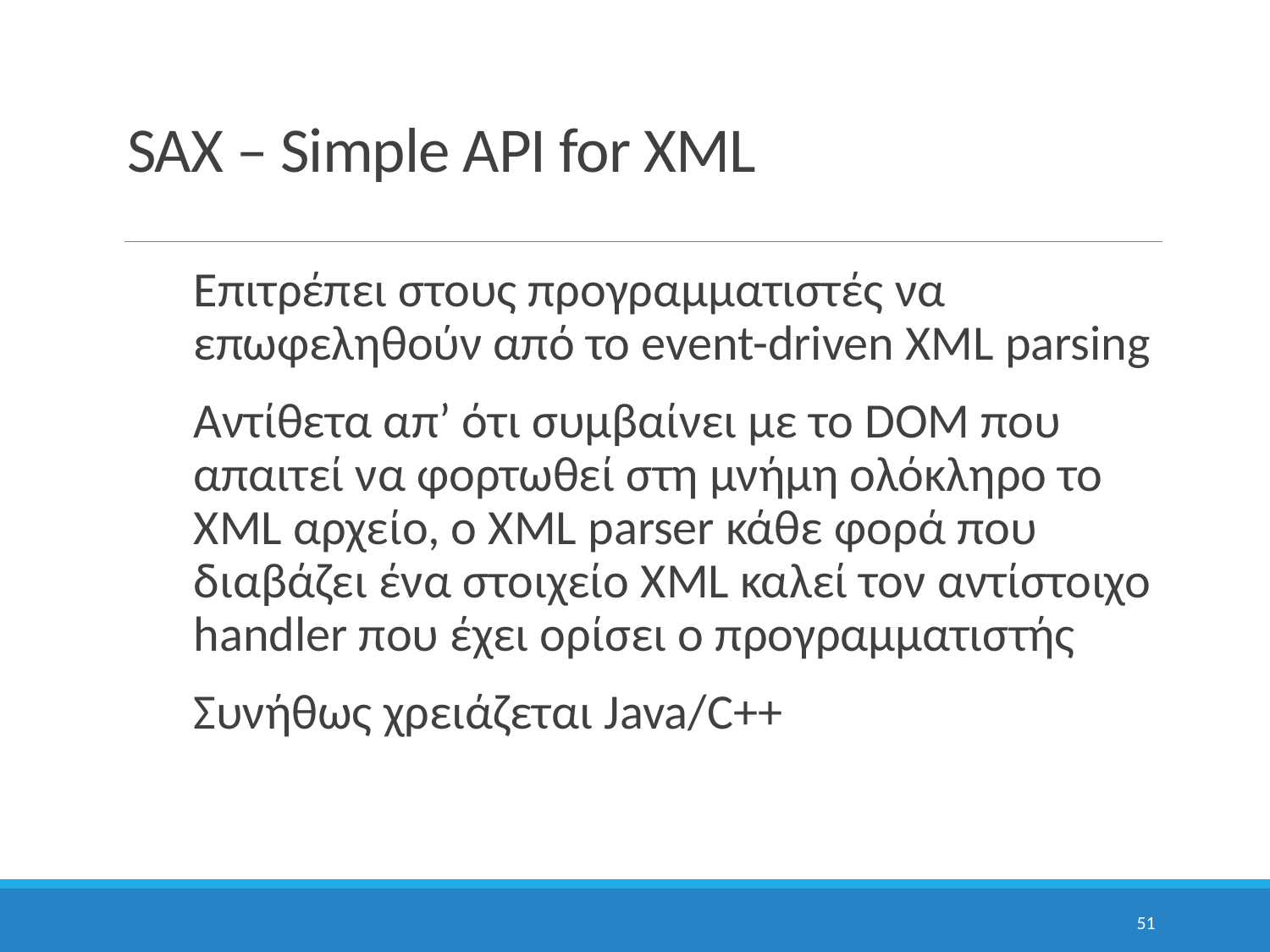

# SAX – Simple API for XML
Επιτρέπει στους προγραμματιστές να επωφεληθούν από το event-driven XML parsing
Αντίθετα απ’ ότι συμβαίνει με το DOM που απαιτεί να φορτωθεί στη μνήμη ολόκληρο το XML αρχείο, ο ΧML parser κάθε φορά που διαβάζει ένα στοιχείο XML καλεί τον αντίστοιχο handler που έχει ορίσει ο προγραμματιστής
Συνήθως χρειάζεται Java/C++
51